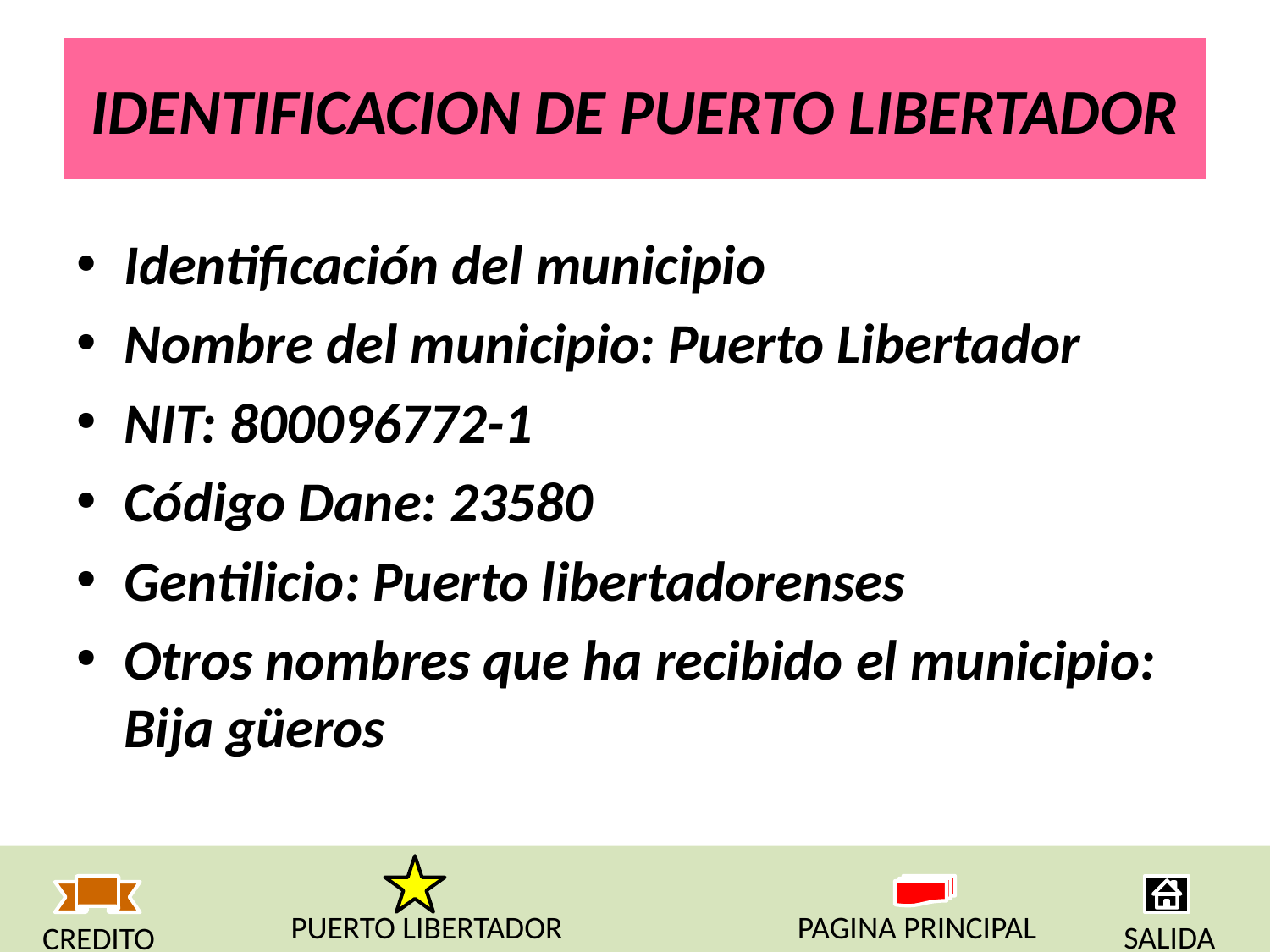

# IDENTIFICACION DE PUERTO LIBERTADOR
Identificación del municipio
Nombre del municipio: Puerto Libertador
NIT: 800096772-1
Código Dane: 23580
Gentilicio: Puerto libertadorenses
Otros nombres que ha recibido el municipio: Bija güeros

PUERTO LIBERTADOR
PAGINA PRINCIPAL
SALIDA
CREDITO